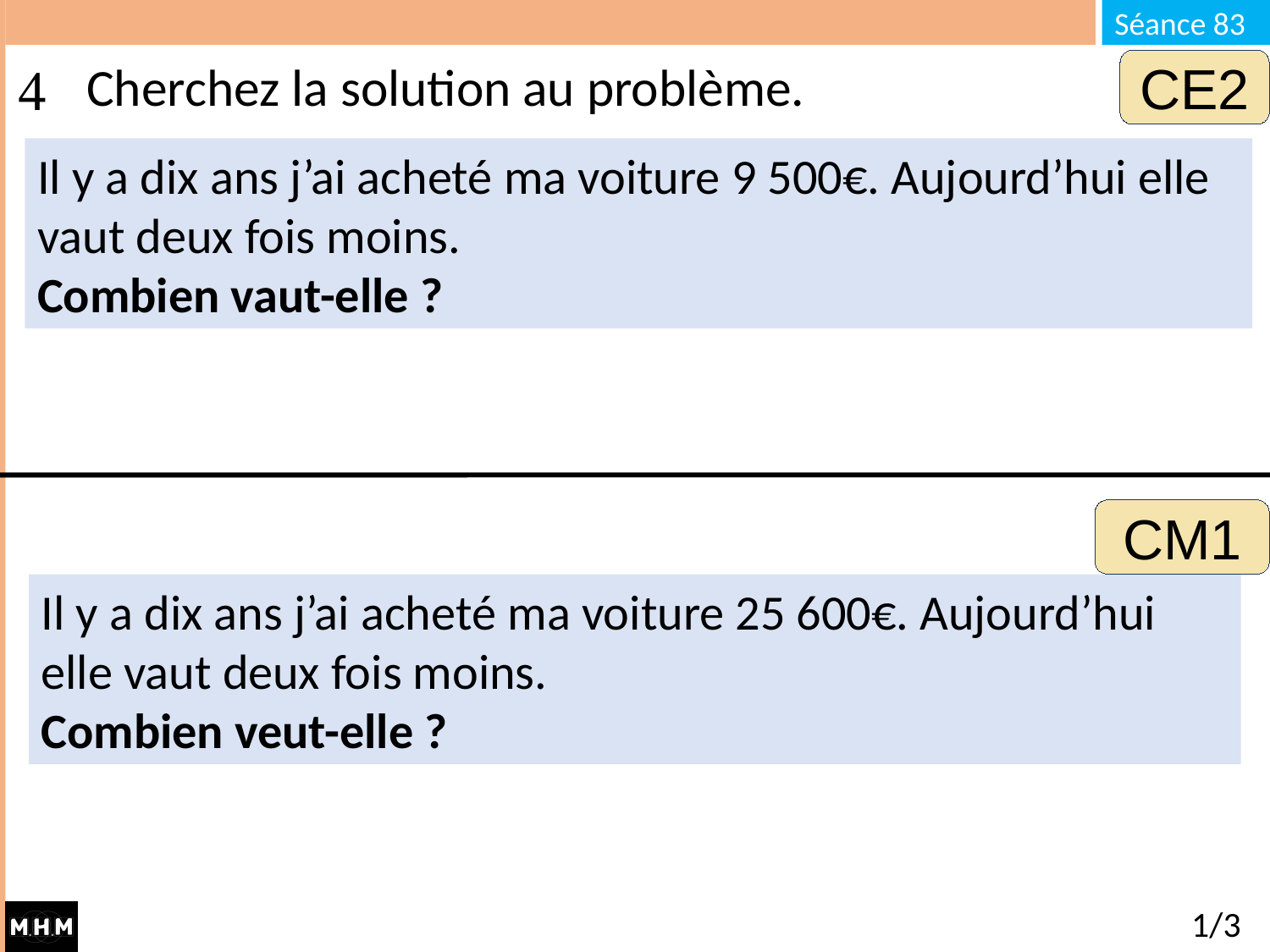

# Cherchez la solution au problème.
CE2
Il y a dix ans j’ai acheté ma voiture 9 500€. Aujourd’hui elle vaut deux fois moins.
Combien vaut-elle ?

CM1
Il y a dix ans j’ai acheté ma voiture 25 600€. Aujourd’hui elle vaut deux fois moins.
Combien veut-elle ?
1/3